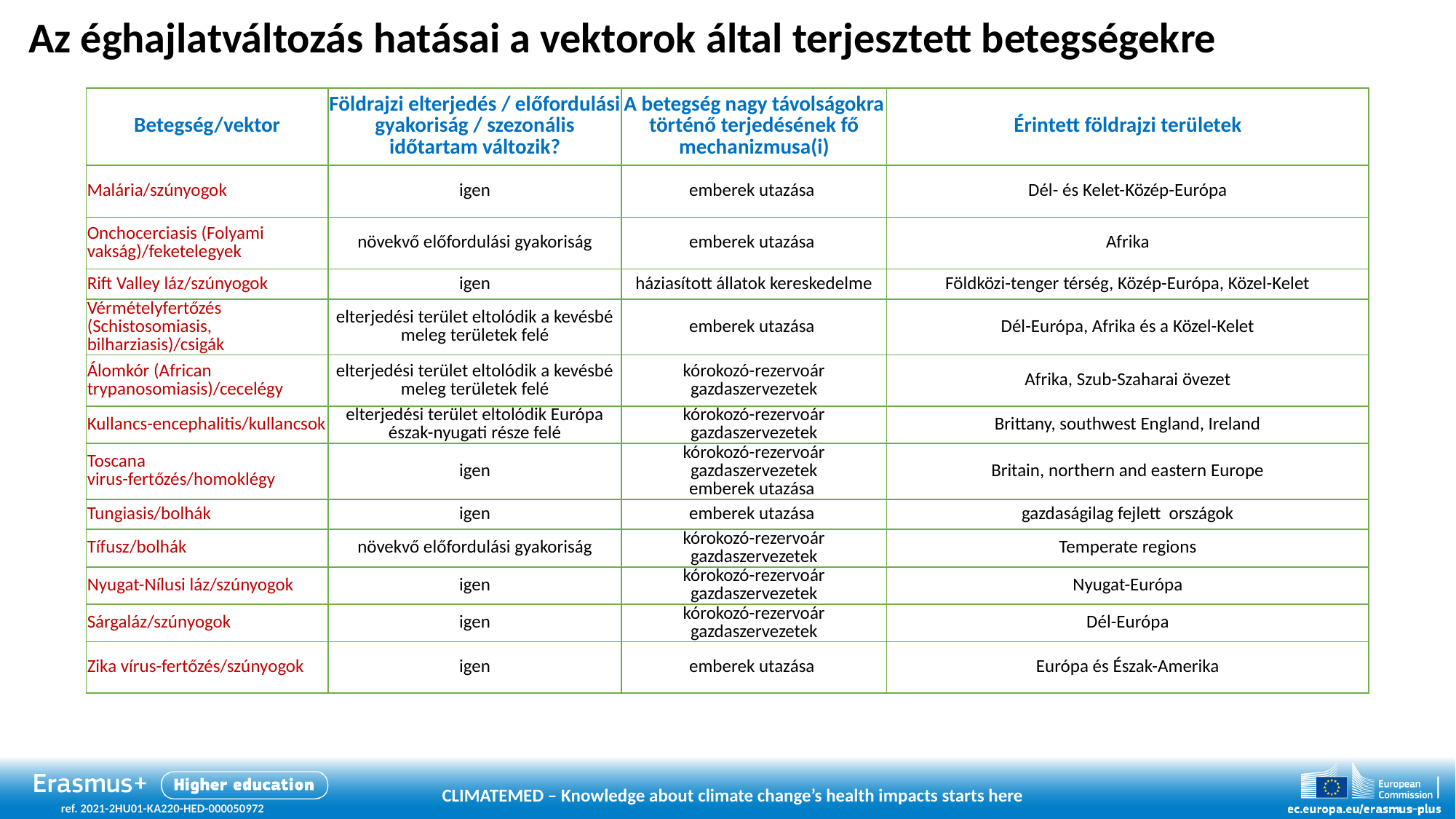

Az éghajlatváltozás hatásai a vektorok által terjesztett betegségekre

| Betegség/vektor | Földrajzi elterjedés / előfordulási gyakoriság / szezonális időtartam változik? | A betegség nagy távolságokra történő terjedésének fő mechanizmusa(i) | Érintett földrajzi területek |
| --- | --- | --- | --- |
| Malária/szúnyogok | igen | emberek utazása | Dél- és Kelet-Közép-Európa |
| Onchocerciasis (Folyami vakság)/feketelegyek | növekvő előfordulási gyakoriság | emberek utazása | Afrika |
| Rift Valley láz/szúnyogok | igen | háziasított állatok kereskedelme | Földközi-tenger térség, Közép-Európa, Közel-Kelet |
| Vérmételyfertőzés (Schistosomiasis, bilharziasis)/csigák | elterjedési terület eltolódik a kevésbé meleg területek felé | emberek utazása | Dél-Európa, Afrika és a Közel-Kelet |
| Álomkór (African trypanosomiasis)/cecelégy | elterjedési terület eltolódik a kevésbé meleg területek felé | kórokozó-rezervoár gazdaszervezetek | Afrika, Szub-Szaharai övezet |
| Kullancs-encephalitis/kullancsok | elterjedési terület eltolódik Európa észak-nyugati része felé | kórokozó-rezervoár gazdaszervezetek | Brittany, southwest England, Ireland |
| Toscana virus-fertőzés/homoklégy | igen | kórokozó-rezervoár gazdaszervezetek emberek utazása | Britain, northern and eastern Europe |
| Tungiasis/bolhák | igen | emberek utazása | gazdaságilag fejlett országok |
| Tífusz/bolhák | növekvő előfordulási gyakoriság | kórokozó-rezervoár gazdaszervezetek | Temperate regions |
| Nyugat-Nílusi láz/szúnyogok | igen | kórokozó-rezervoár gazdaszervezetek | Nyugat-Európa |
| Sárgaláz/szúnyogok | igen | kórokozó-rezervoár gazdaszervezetek | Dél-Európa |
| Zika vírus-fertőzés/szúnyogok | igen | emberek utazása | Európa és Észak-Amerika |